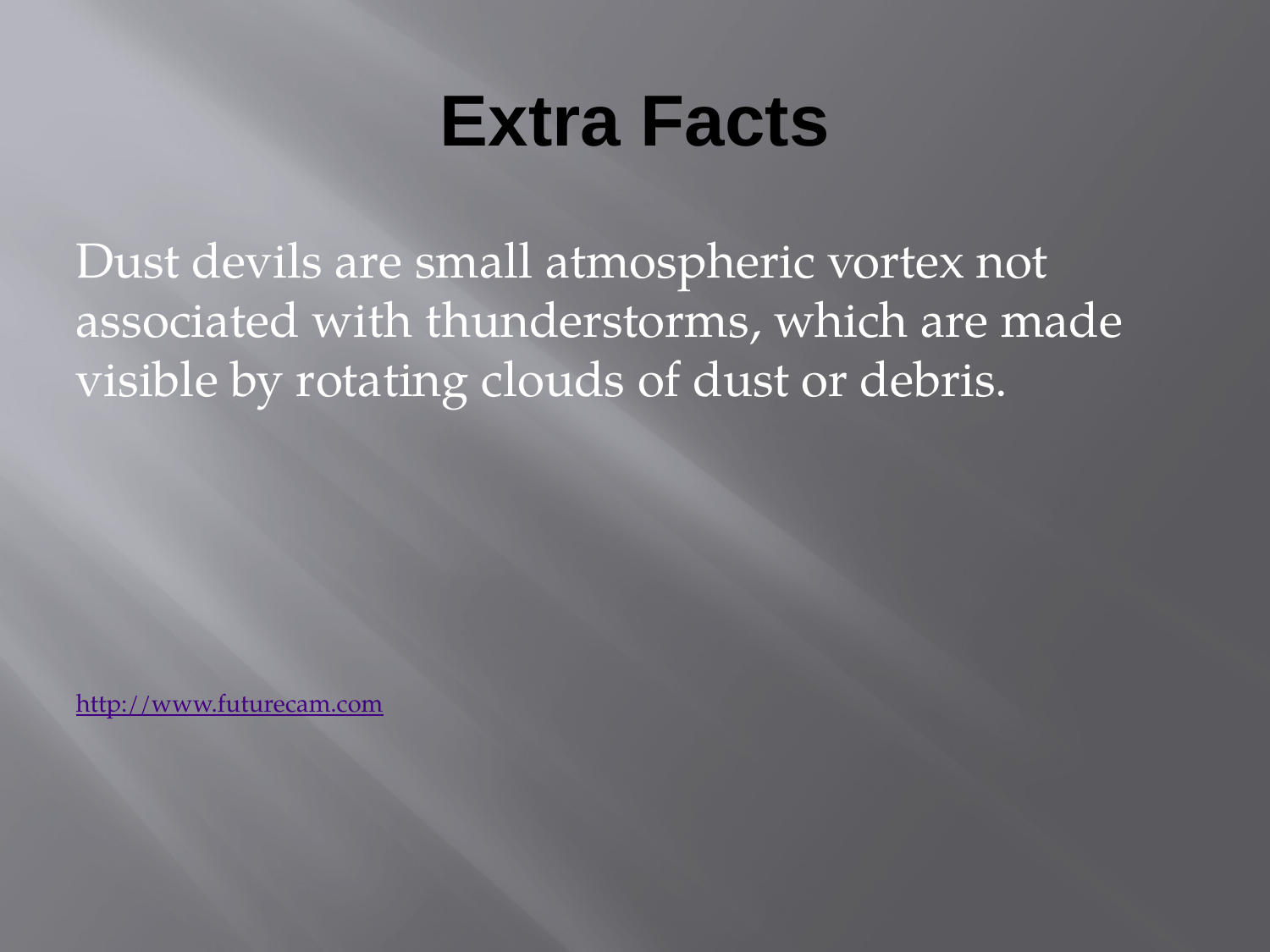

# Extra Facts
Dust devils are small atmospheric vortex not associated with thunderstorms, which are made visible by rotating clouds of dust or debris.

http://www.futurecam.com